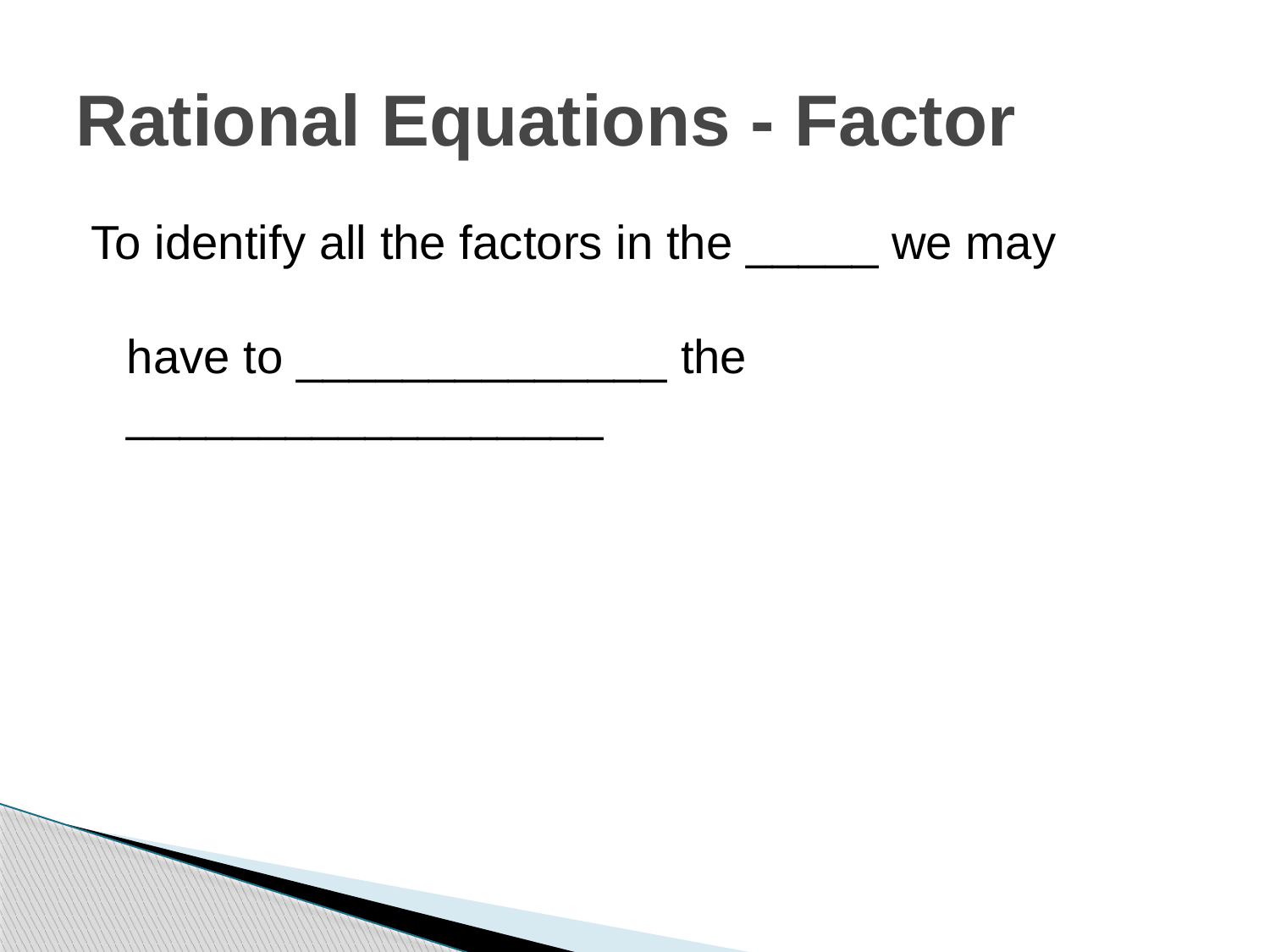

# Rational Equations - Factor
To identify all the factors in the _____ we may
have to ______________ the __________________